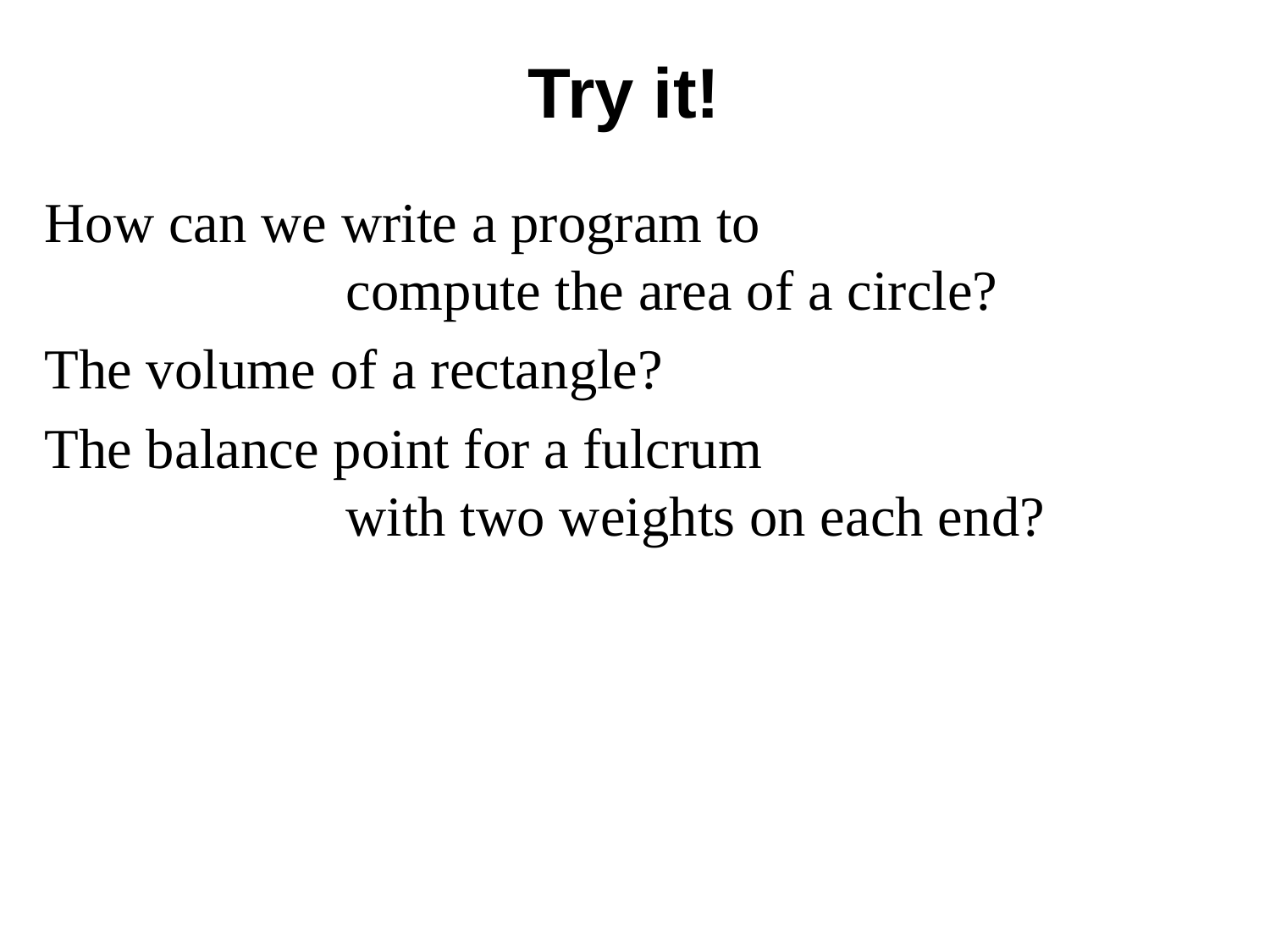

# Try it!
How can we write a program to
		compute the area of a circle?
The volume of a rectangle?
The balance point for a fulcrum
		with two weights on each end?